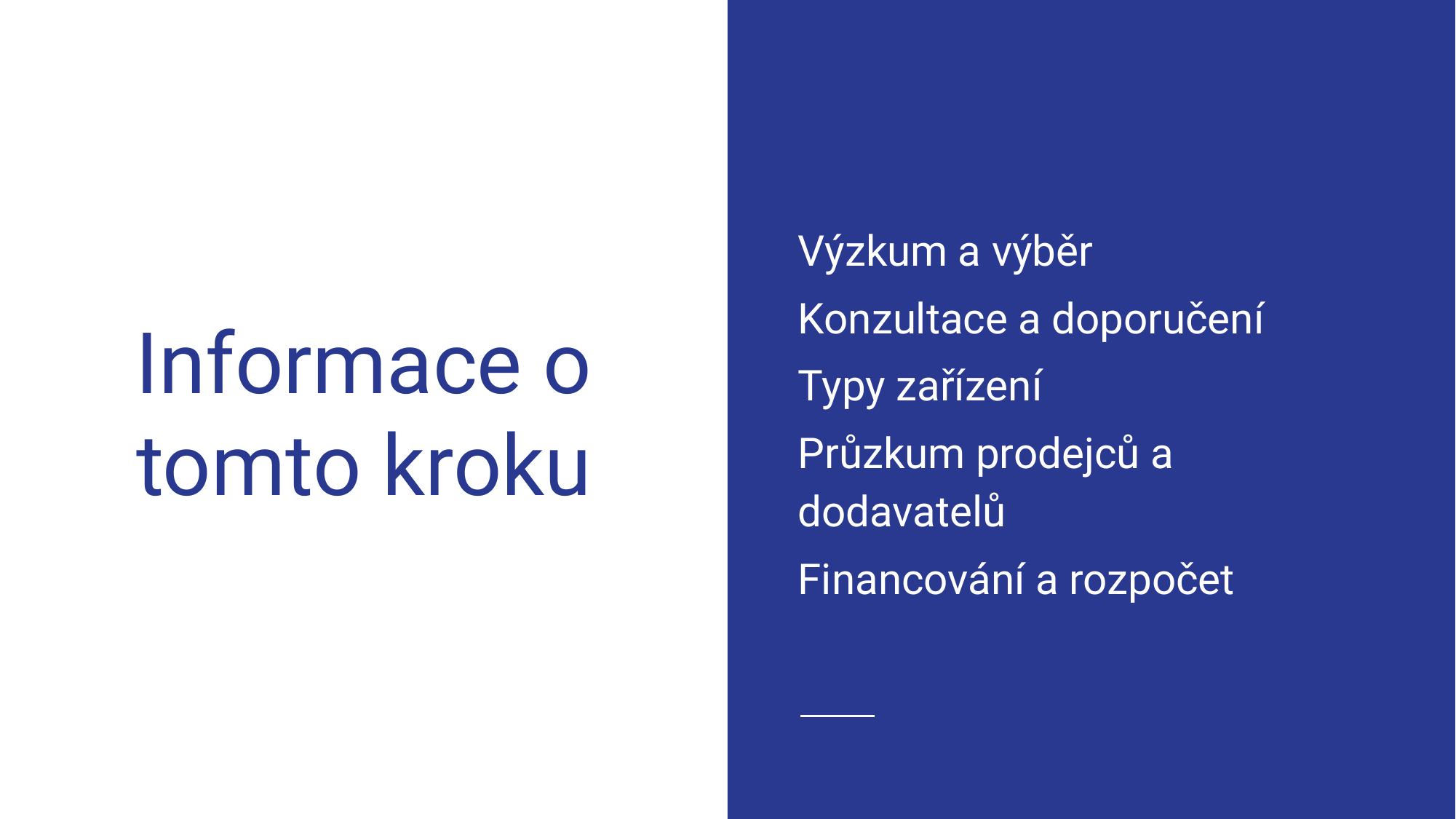

Výzkum a výběr
Konzultace a doporučení
Typy zařízení
Průzkum prodejců a dodavatelů
Financování a rozpočet
# Informace o tomto kroku